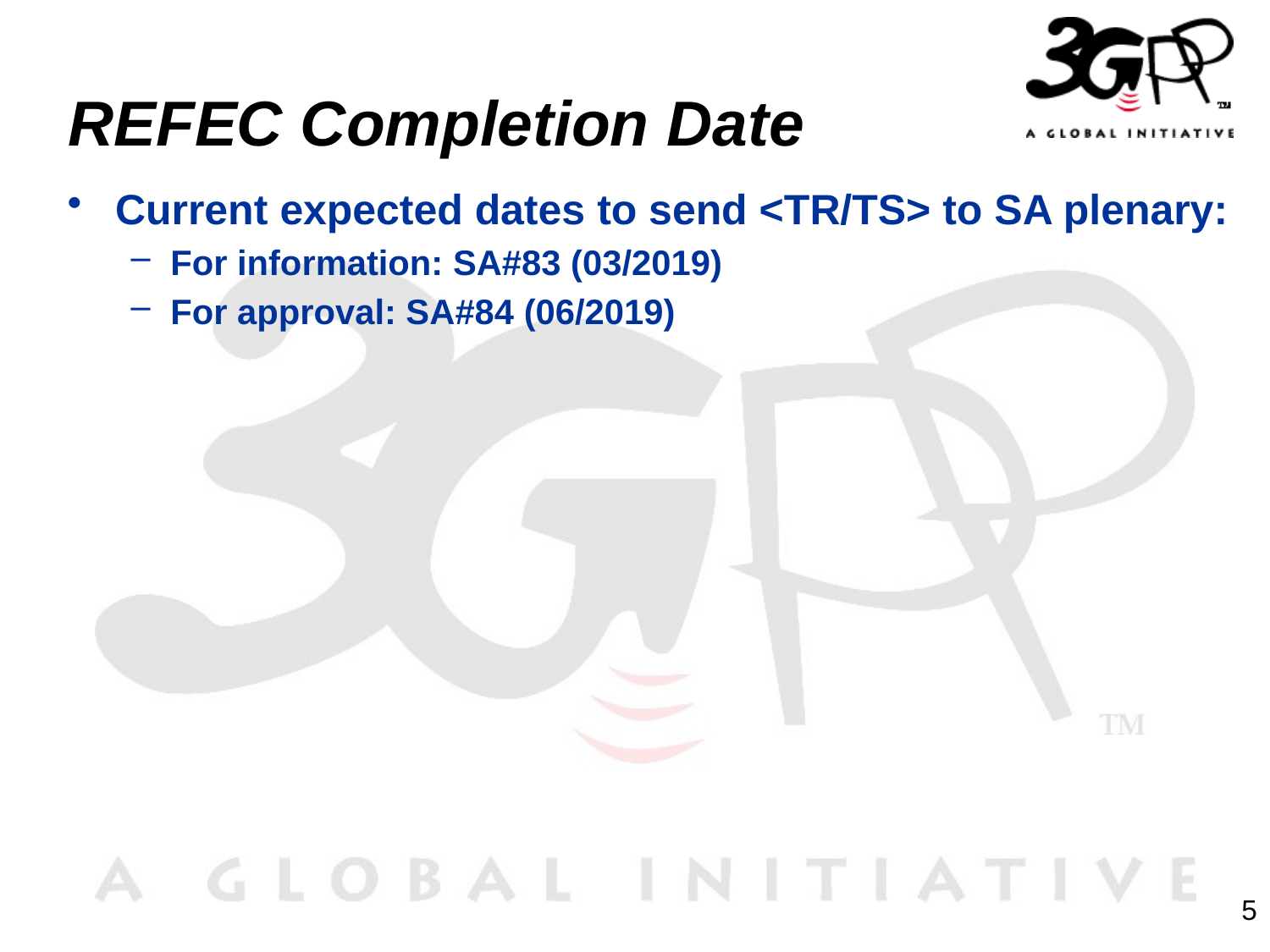

# REFEC Completion Date
Current expected dates to send <TR/TS> to SA plenary:
For information: SA#83 (03/2019)
For approval: SA#84 (06/2019)

5